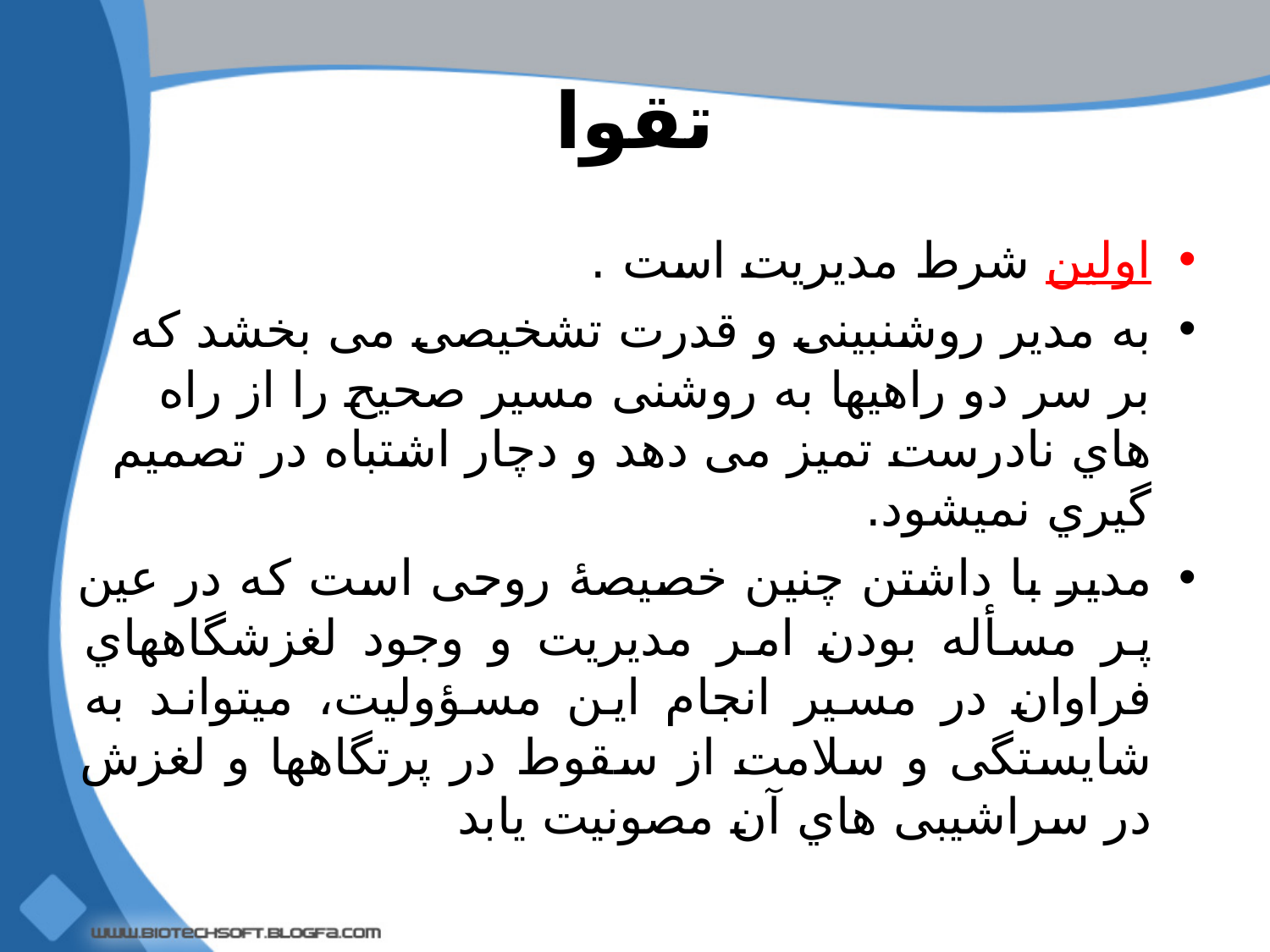

# تقوا
اولین شرط مدیریت است .
به مدیر روشنبینی و قدرت تشخیصی می بخشد که بر سر دو راهیها به روشنی مسیر صحیح را از راه هاي نادرست تمیز می دهد و دچار اشتباه در تصمیم گیري نمیشود.
مدیر با داشتن چنین خصیصۀ روحی است که در عین پر مسأله بودن امر مدیریت و وجود لغزشگاههاي فراوان در مسیر انجام این مسؤولیت، میتواند به شایستگی و سلامت از سقوط در پرتگاهها و لغزش در سراشیبی هاي آن مصونیت یابد